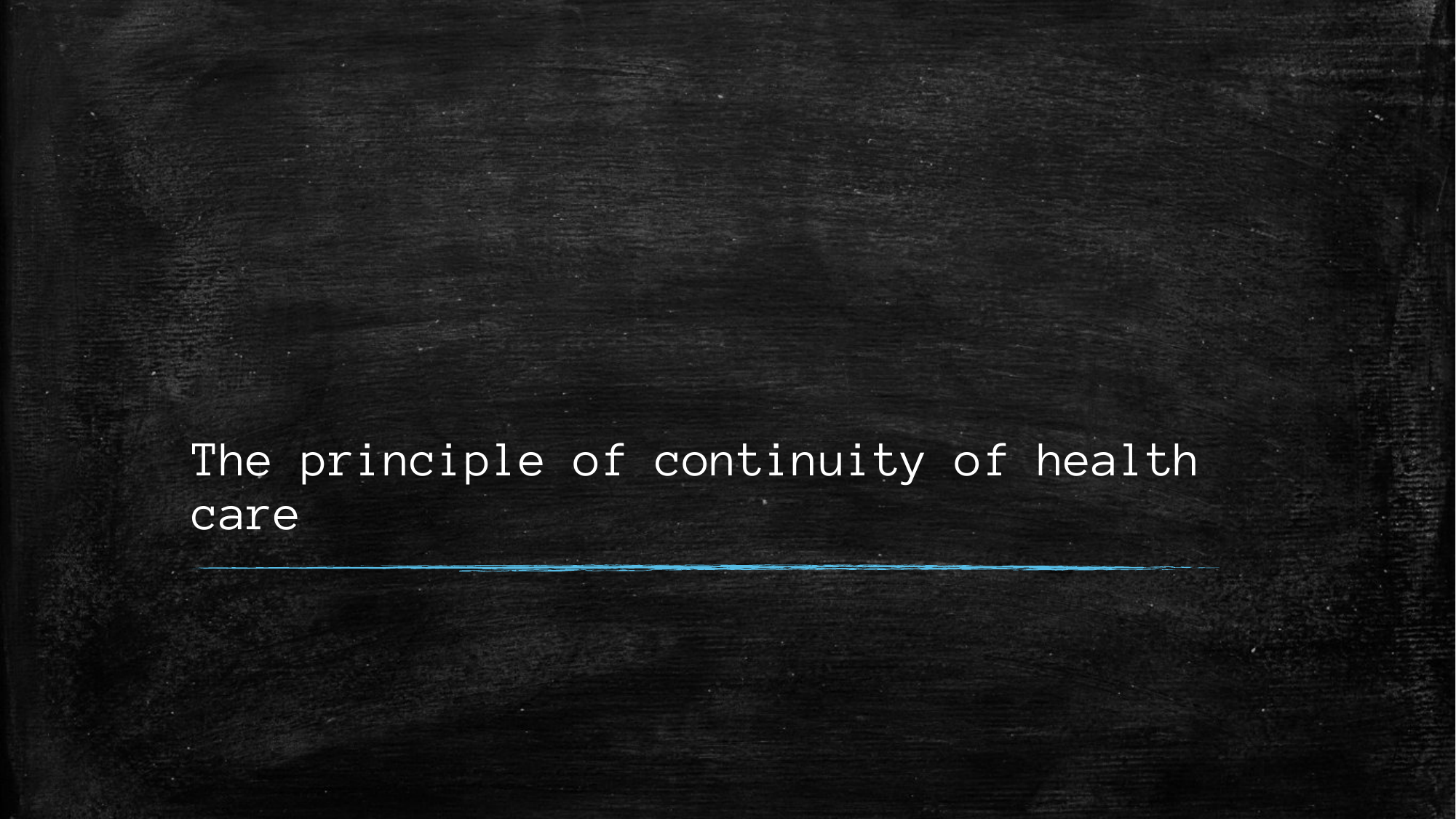

# The principle of continuity of health care